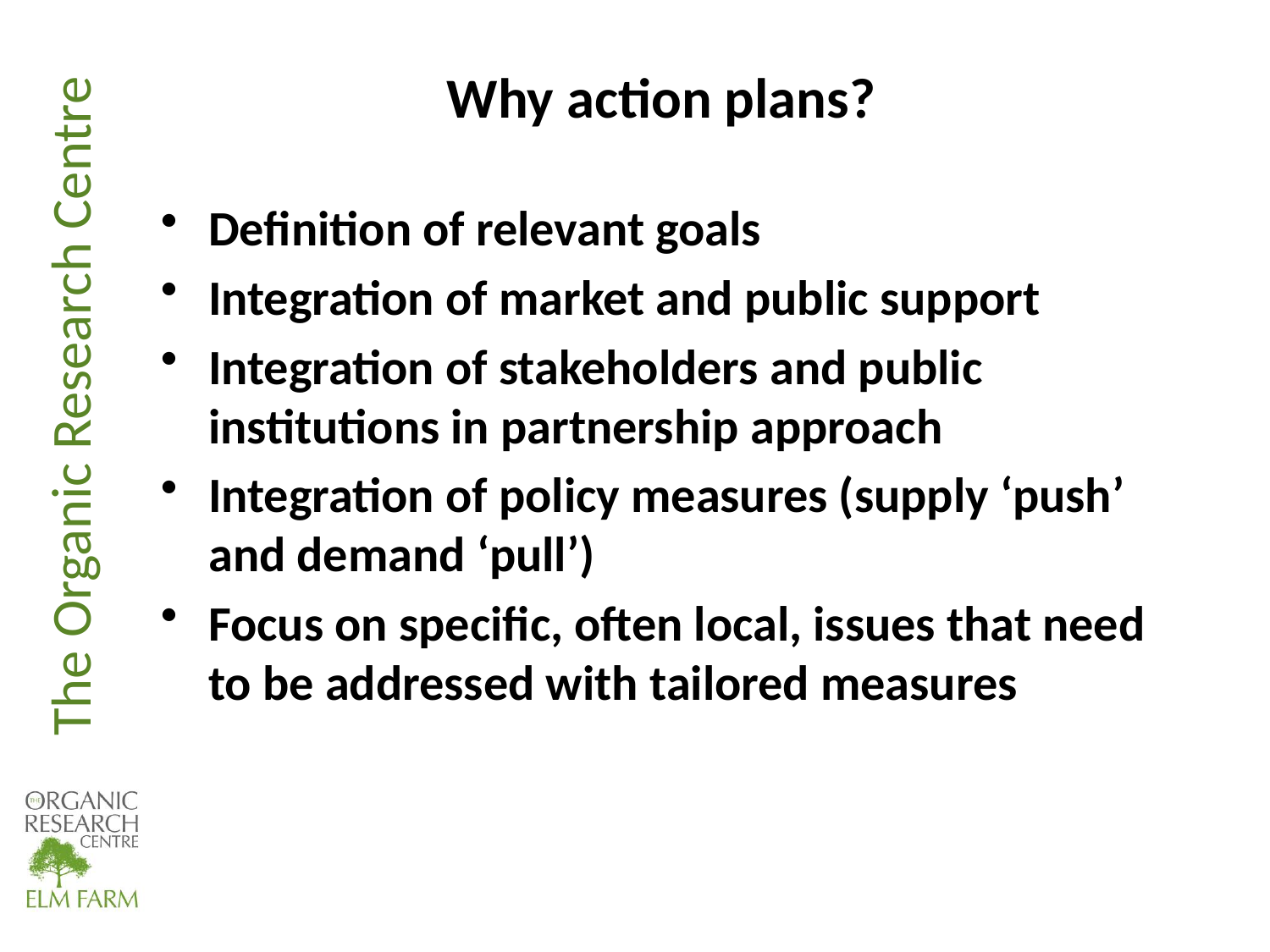

# Why action plans?
Definition of relevant goals
Integration of market and public support
Integration of stakeholders and public institutions in partnership approach
Integration of policy measures (supply ‘push’ and demand ‘pull’)
Focus on specific, often local, issues that need to be addressed with tailored measures